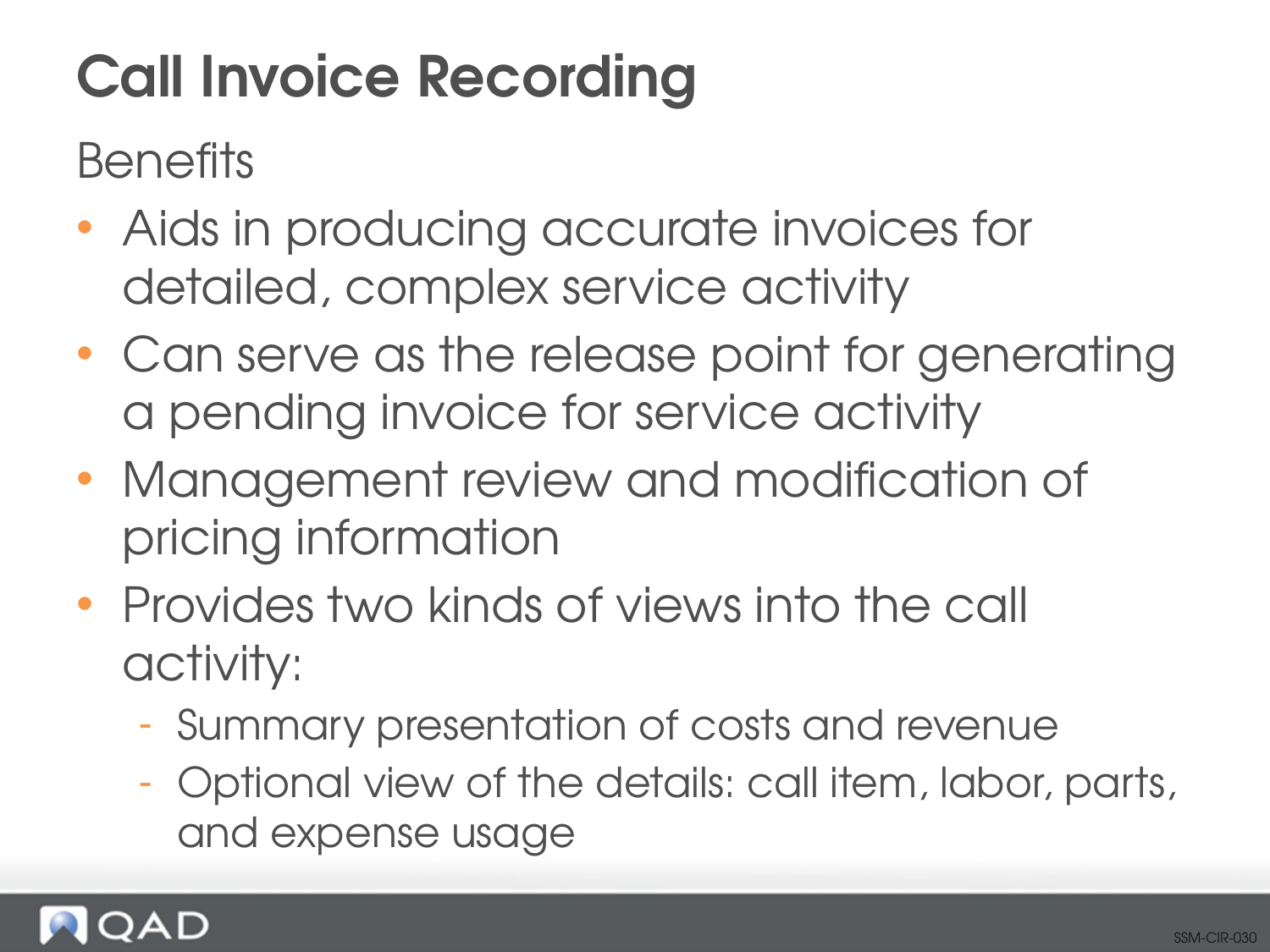

# Call Invoice Recording
Benefits
Aids in producing accurate invoices for detailed, complex service activity
Can serve as the release point for generating a pending invoice for service activity
Management review and modification of pricing information
Provides two kinds of views into the call activity:
Summary presentation of costs and revenue
Optional view of the details: call item, labor, parts, and expense usage

SSM-CIR-030